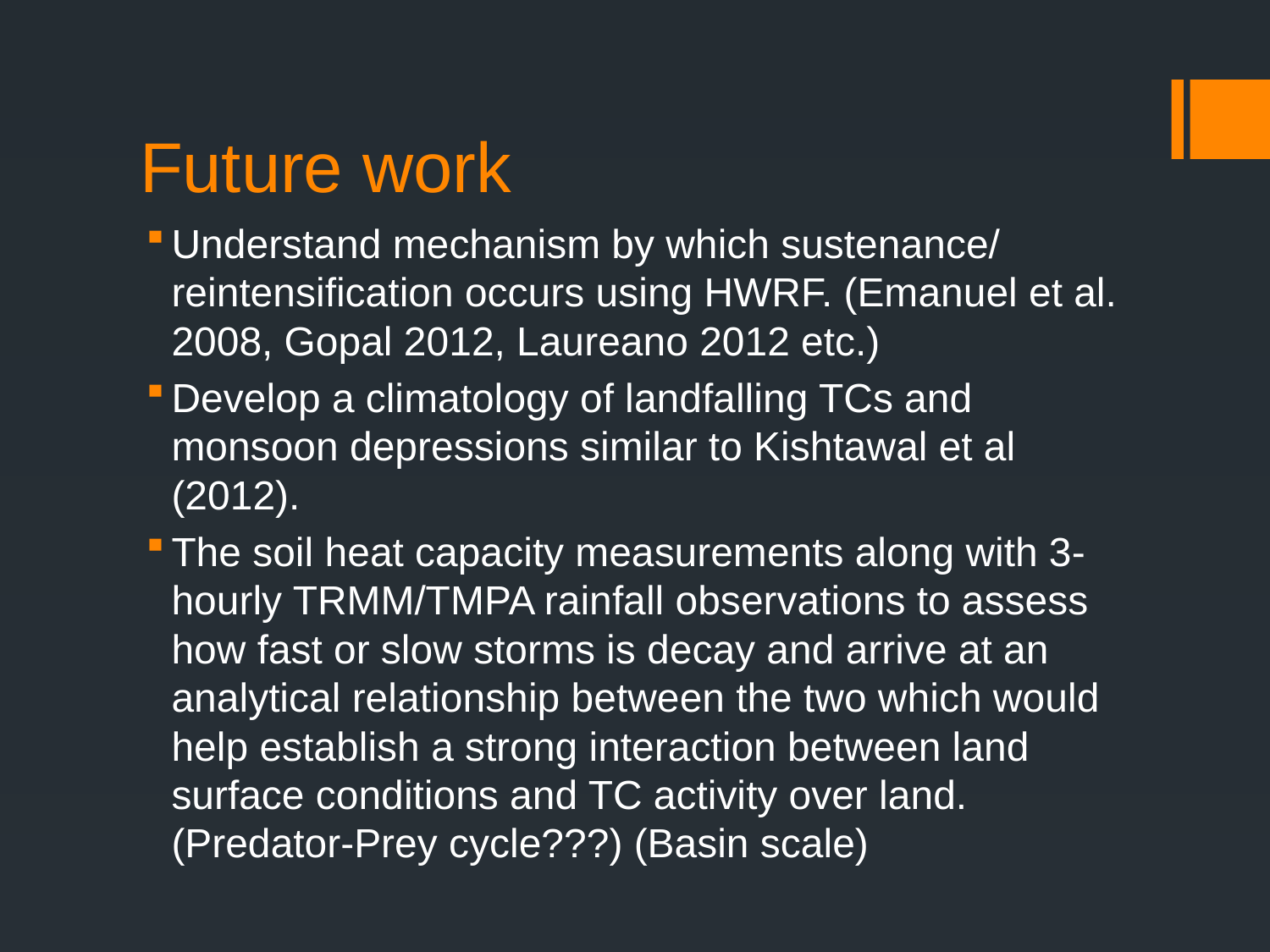

# Future work
Understand mechanism by which sustenance/ reintensification occurs using HWRF. (Emanuel et al. 2008, Gopal 2012, Laureano 2012 etc.)
Develop a climatology of landfalling TCs and monsoon depressions similar to Kishtawal et al (2012).
The soil heat capacity measurements along with 3-hourly TRMM/TMPA rainfall observations to assess how fast or slow storms is decay and arrive at an analytical relationship between the two which would help establish a strong interaction between land surface conditions and TC activity over land. (Predator-Prey cycle???) (Basin scale)